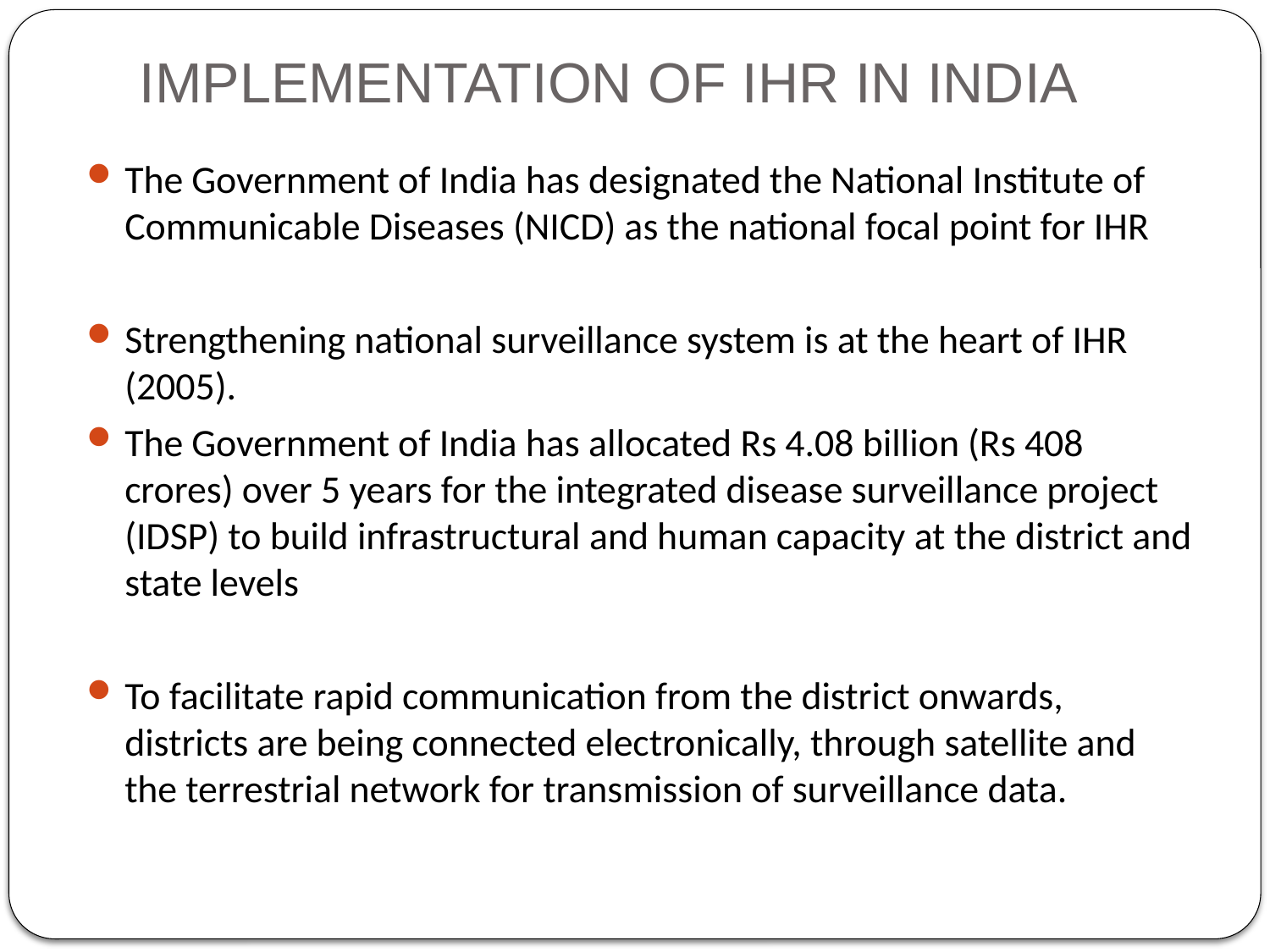

# IMPLEMENTATION OF IHR IN INDIA
The Government of India has designated the National Institute of Communicable Diseases (NICD) as the national focal point for IHR

Strengthening national surveillance system is at the heart of IHR (2005).
The Government of India has allocated Rs 4.08 billion (Rs 408 crores) over 5 years for the integrated disease surveillance project (IDSP) to build infrastructural and human capacity at the district and state levels

To facilitate rapid communication from the district onwards, districts are being connected electronically, through satellite and the terrestrial network for transmission of surveillance data.